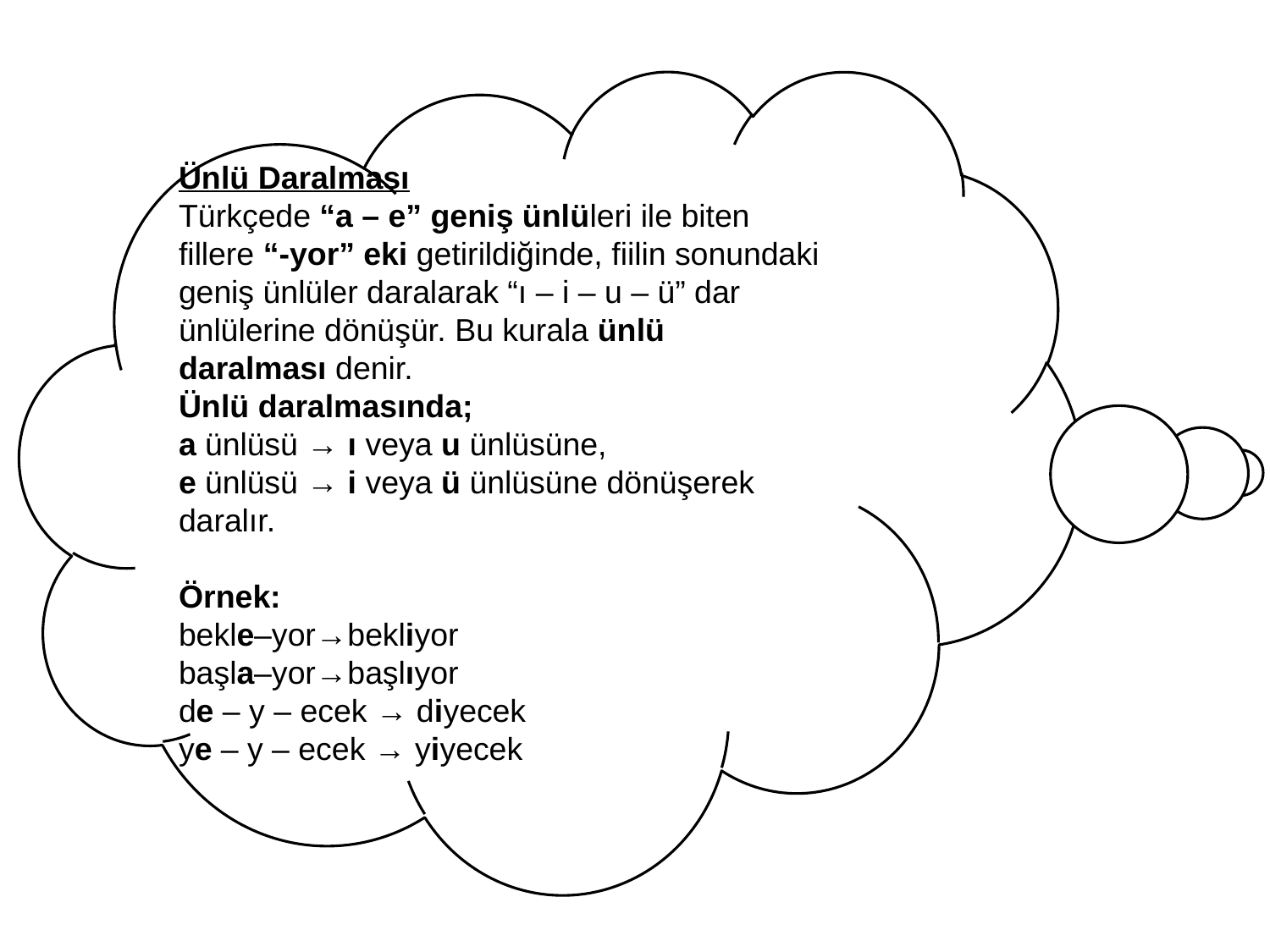

Ünlü Daralması
Türkçede “a – e” geniş ünlüleri ile biten fillere “-yor” eki getirildiğinde, fiilin sonundaki geniş ünlüler daralarak “ı – i – u – ü” dar ünlülerine dönüşür. Bu kurala ünlü daralması denir.
Ünlü daralmasında;
a ünlüsü → ı veya u ünlüsüne,
e ünlüsü → i veya ü ünlüsüne dönüşerek daralır.

Örnek:
bekle–yor→bekliyor
başla–yor→başlıyor
de – y – ecek → diyecek
ye – y – ecek → yiyecek